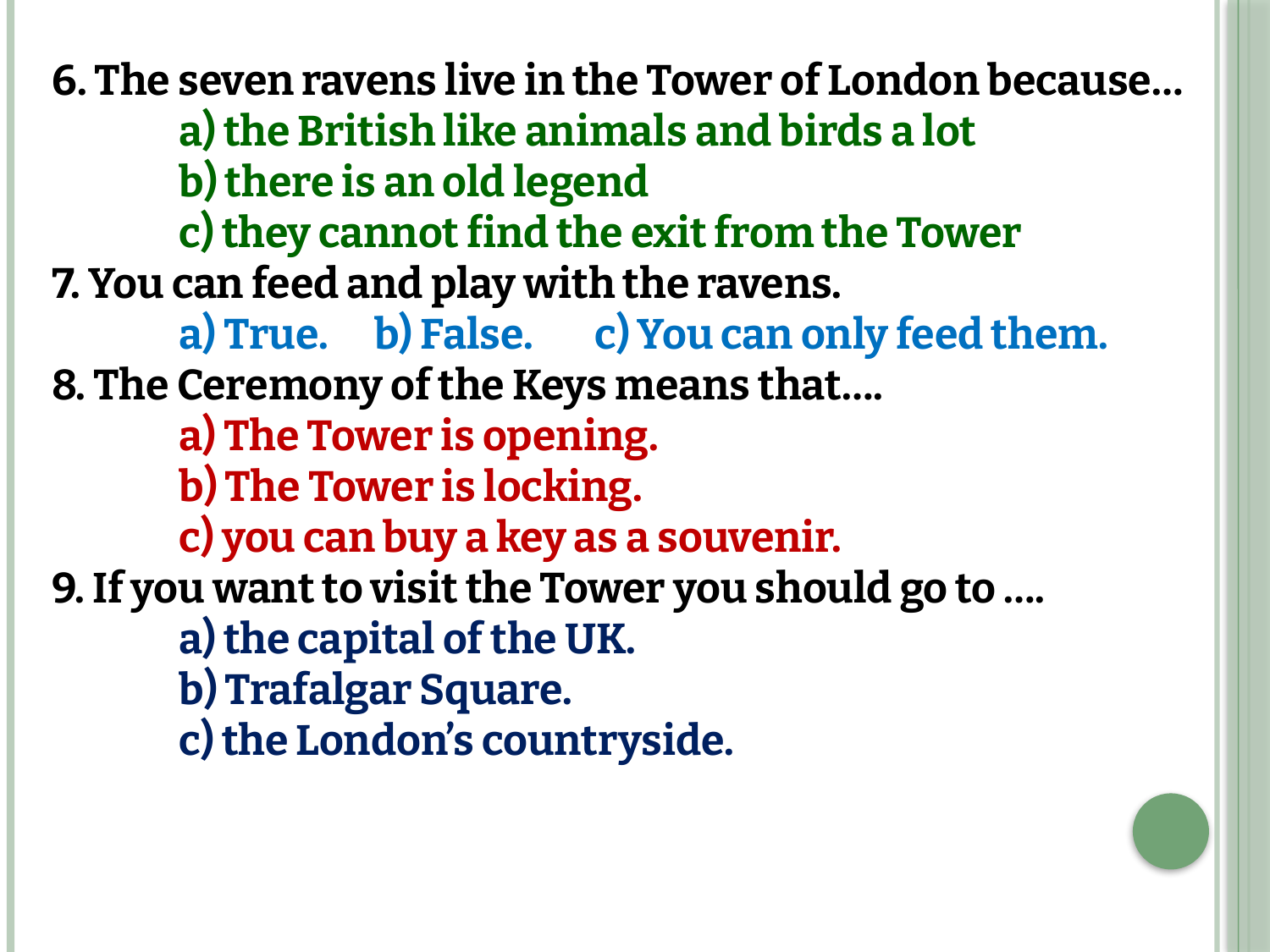

6. The seven ravens live in the Tower of London because…
	a) the British like animals and birds a lot
	b) there is an old legend
	c) they cannot find the exit from the Tower
7. You can feed and play with the ravens.
	a) True.      b) False.        c) You can only feed them.
8. The Ceremony of the Keys means that….
	a) The Tower is opening.
	b) The Tower is locking.
	c) you can buy a key as a souvenir.
9. If you want to visit the Tower you should go to ….
	a) the capital of the UK.
	b) Trafalgar Square.
	c) the London’s countryside.